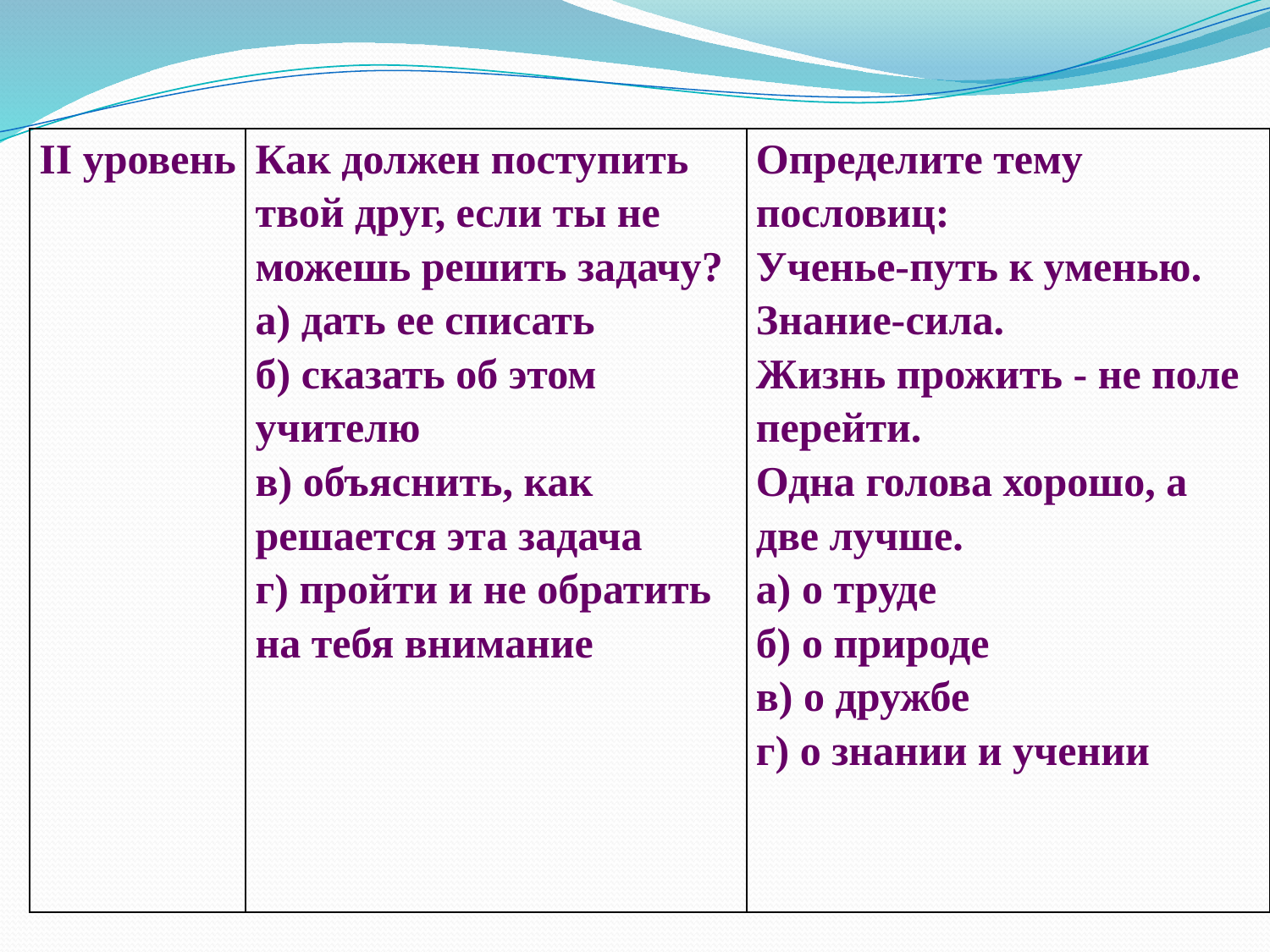

| II уровень | Как должен поступить твой друг, если ты не можешь решить задачу? а) дать ее списать б) сказать об этом учителю в) объяснить, как решается эта задача г) пройти и не обратить на тебя внимание | Определите тему пословиц: Ученье-путь к уменью. Знание-сила. Жизнь прожить - не поле перейти. Одна голова хорошо, а две лучше. а) о труде б) о природе в) о дружбе г) о знании и учении |
| --- | --- | --- |